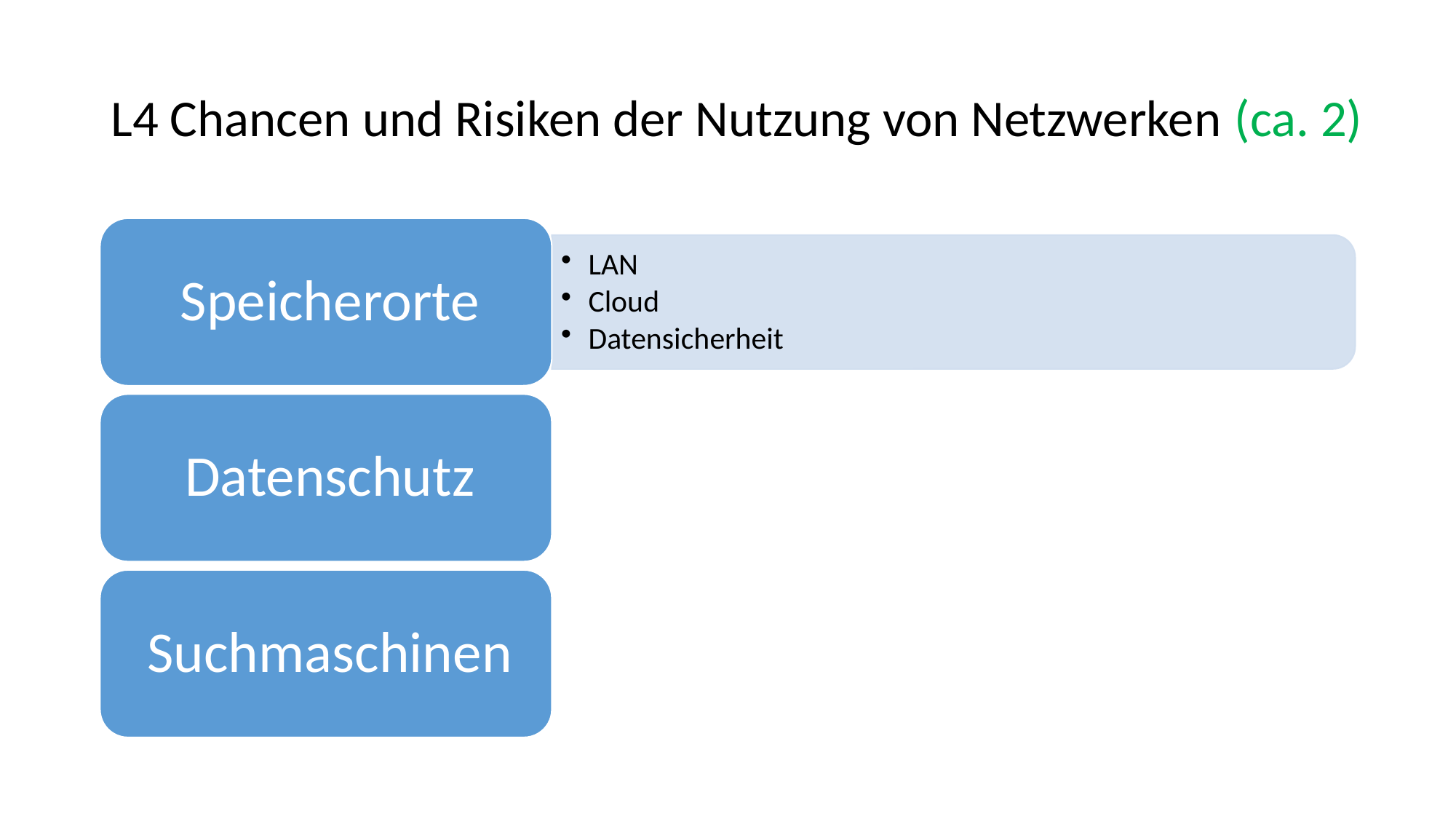

# L4 Chancen und Risiken der Nutzung von Netzwerken (ca. 2)
LAN
Cloud
Datensicherheit
Speicherorte
Datenschutz
Suchmaschinen